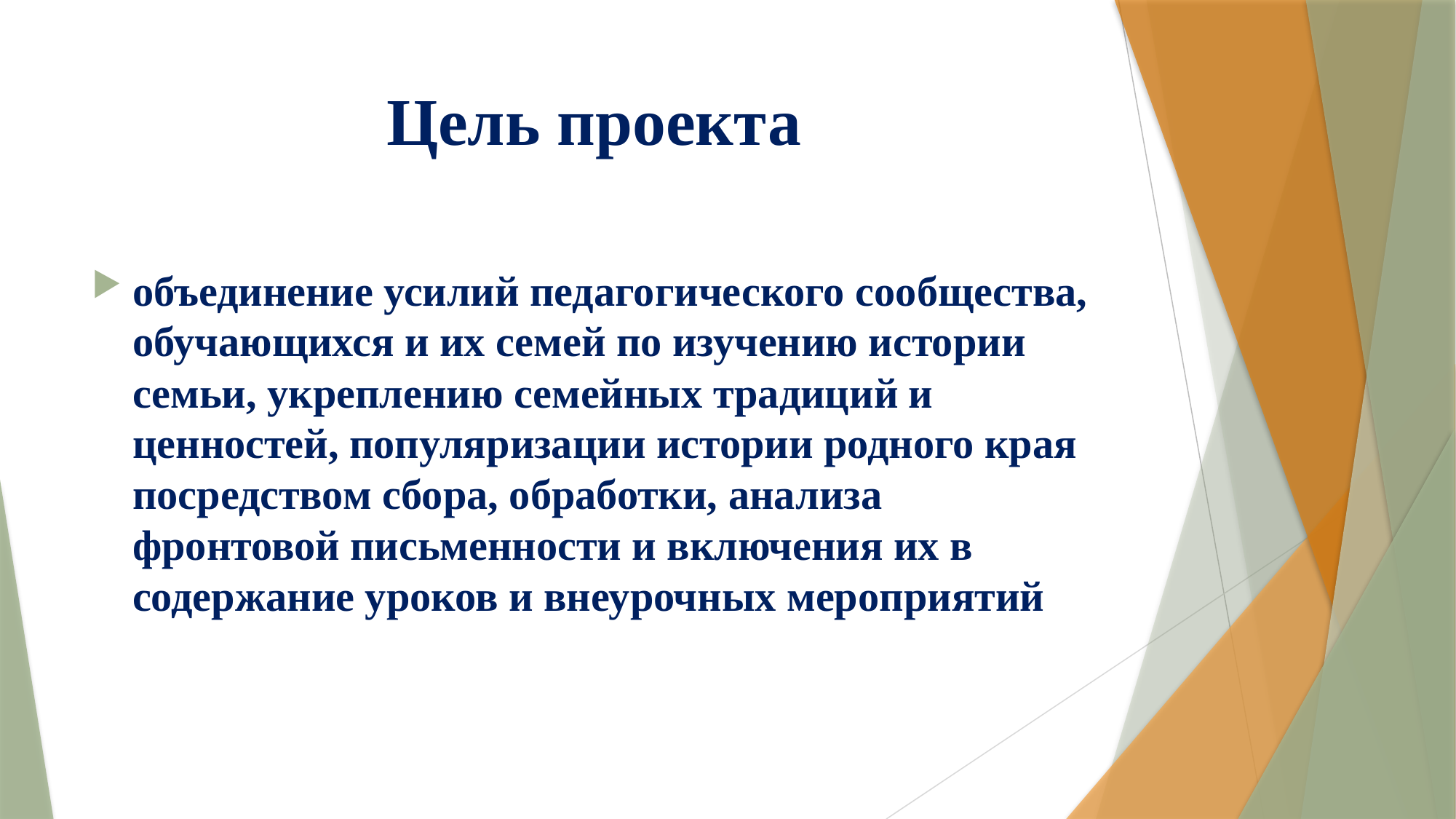

# Цель проекта
объединение усилий педагогического сообщества, обучающихся и их семей по изучению истории семьи, укреплению семейных традиций и ценностей, популяризации истории родного края посредством сбора, обработки, анализа фронтовой письменности и включения их в содержание уроков и внеурочных мероприятий